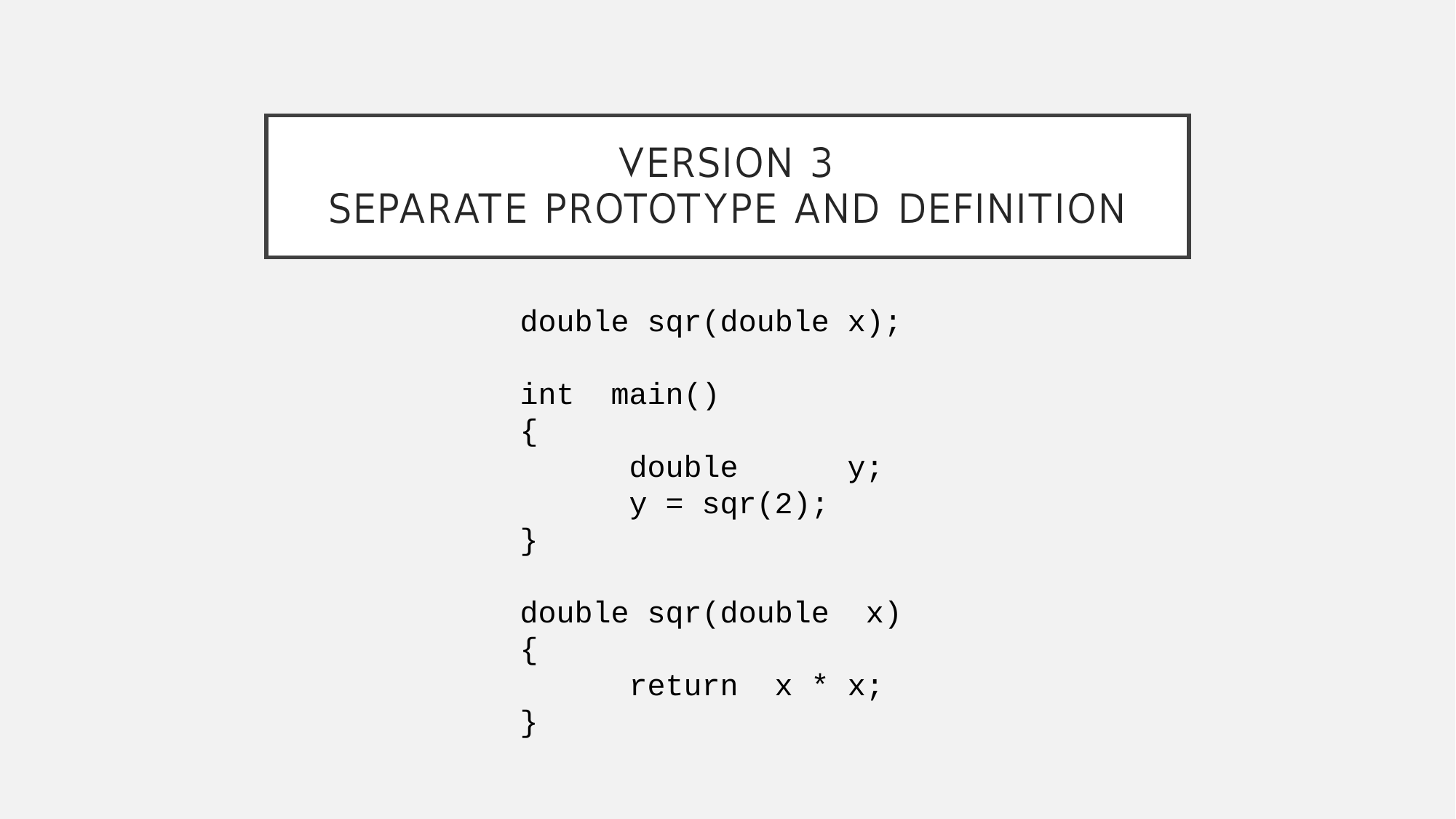

# Version 3 Separate Prototype and Definition
double sqr(double x);

int  main()
{
	double	y;
	y = sqr(2);
}

double sqr(double  x)
{
	return  x * x;
}